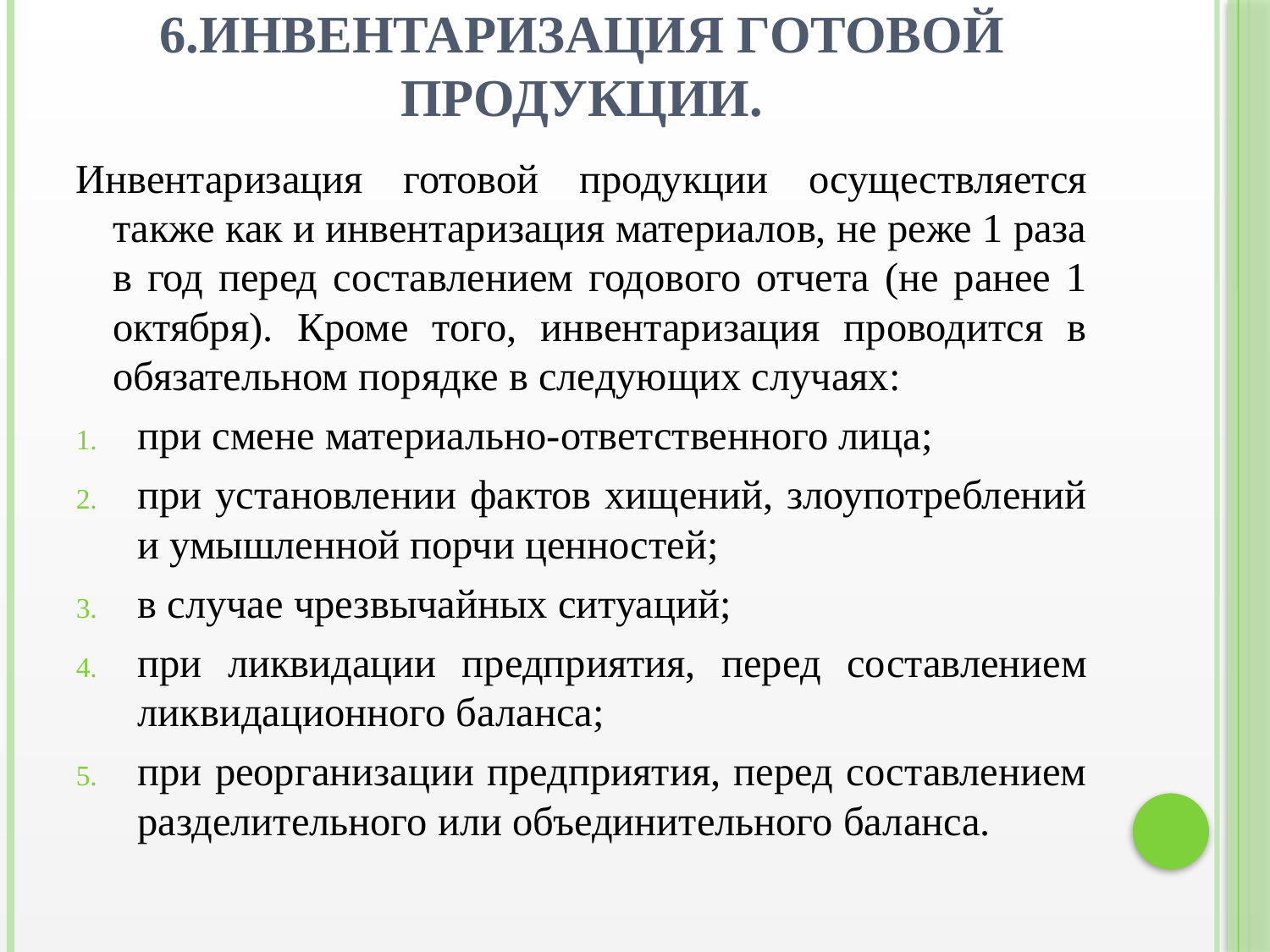

# 6.Инвентаризация готовой продукции.
Инвентаризация готовой продукции осуществляется также как и инвентаризация материалов, не реже 1 раза в год перед составлением годового отчета (не ранее 1 октября). Кроме того, инвентаризация проводится в обязательном порядке в следующих случаях:
при смене материально-ответственного лица;
при установлении фактов хищений, злоупотреблений и умышленной порчи ценностей;
в случае чрезвычайных ситуаций;
при ликвидации предприятия, перед составлением ликвидационного баланса;
при реорганизации предприятия, перед составлением разделительного или объединительного баланса.